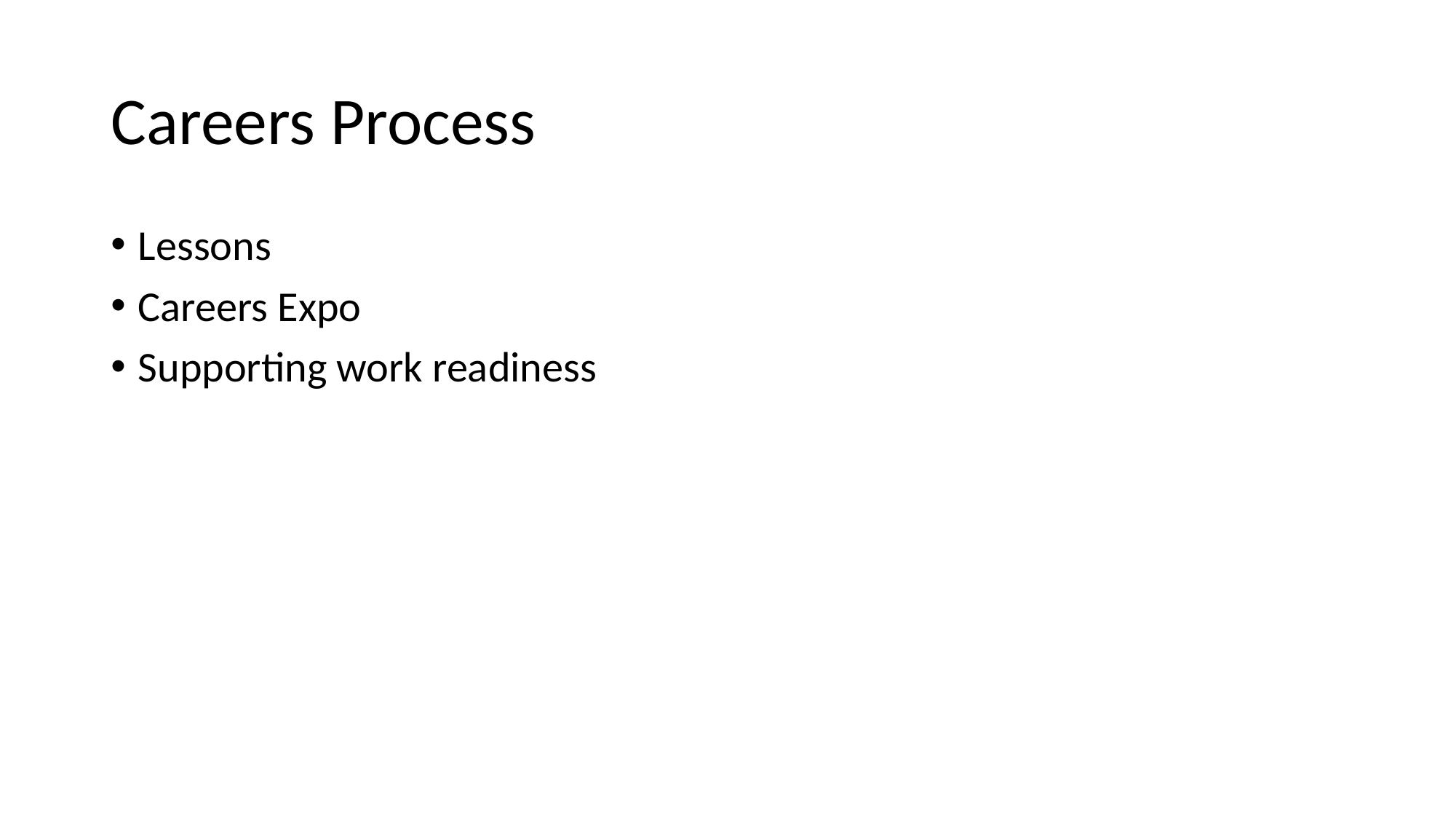

# Careers Process
Lessons
Careers Expo
Supporting work readiness